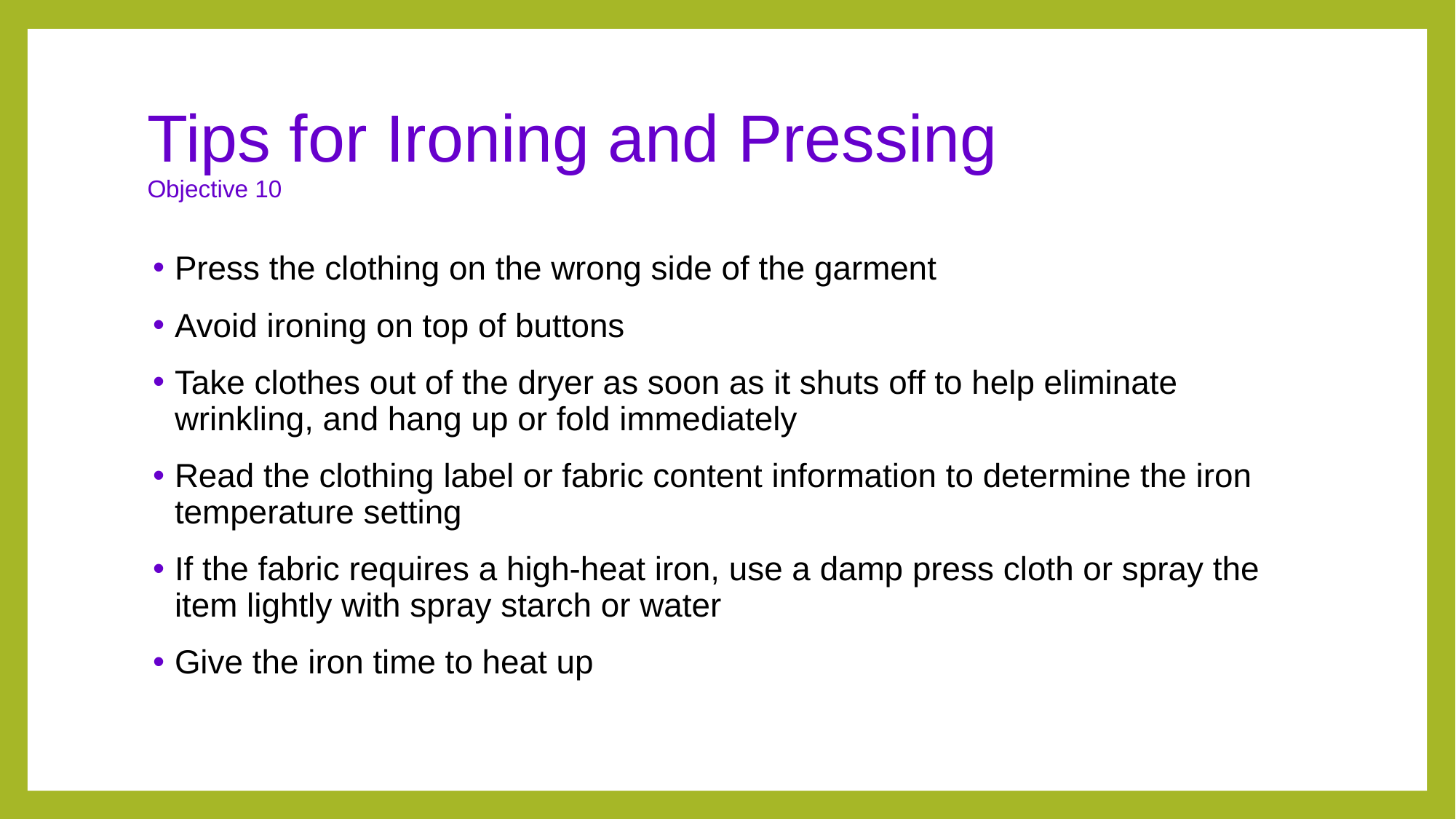

# Tips for Ironing and Pressing Objective 10
Press the clothing on the wrong side of the garment
Avoid ironing on top of buttons
Take clothes out of the dryer as soon as it shuts off to help eliminate wrinkling, and hang up or fold immediately
Read the clothing label or fabric content information to determine the iron temperature setting
If the fabric requires a high-heat iron, use a damp press cloth or spray the item lightly with spray starch or water
Give the iron time to heat up